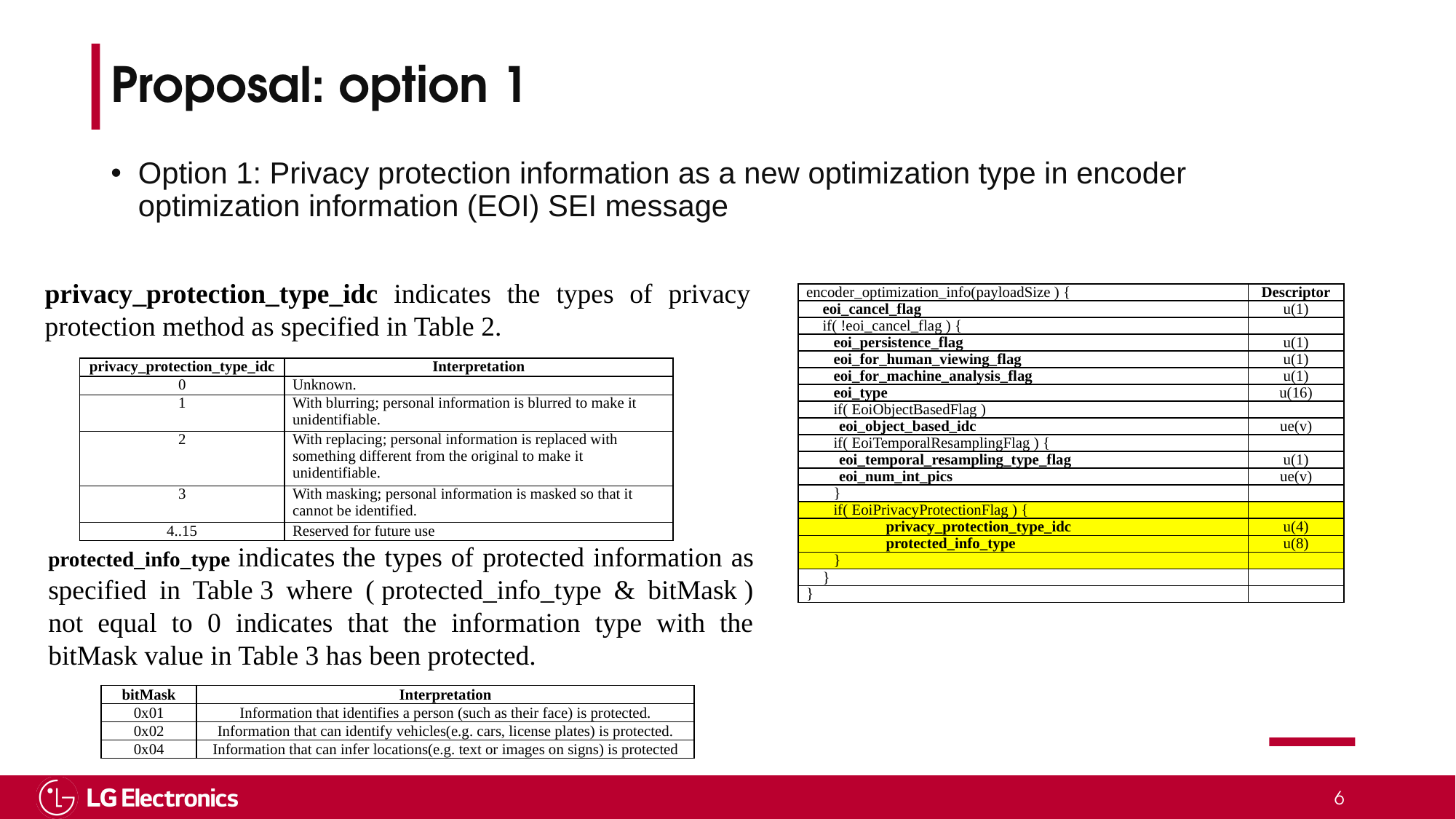

# Proposal: option 1
Option 1: Privacy protection information as a new optimization type in encoder optimization information (EOI) SEI message
privacy_protection_type_idc indicates the types of privacy protection method as specified in Table 2.
| encoder\_optimization\_info(payloadSize ) { | Descriptor |
| --- | --- |
| eoi\_cancel\_flag | u(1) |
| if( !eoi\_cancel\_flag ) { |  |
| eoi\_persistence\_flag | u(1) |
| eoi\_for\_human\_viewing\_flag | u(1) |
| eoi\_for\_machine\_analysis\_flag | u(1) |
| eoi\_type | u(16) |
| if( EoiObjectBasedFlag ) |  |
| eoi\_object\_based\_idc | ue(v) |
| if( EoiTemporalResamplingFlag ) { |  |
| eoi\_temporal\_resampling\_type\_flag | u(1) |
| eoi\_num\_int\_pics | ue(v) |
| } |  |
| if( EoiPrivacyProtectionFlag ) { |  |
| privacy\_protection\_type\_idc | u(4) |
| protected\_info\_type | u(8) |
| } |  |
| } |  |
| } |  |
| privacy\_protection\_type\_idc | Interpretation |
| --- | --- |
| 0 | Unknown. |
| 1 | With blurring; personal information is blurred to make it unidentifiable. |
| 2 | With replacing; personal information is replaced with something different from the original to make it unidentifiable. |
| 3 | With masking; personal information is masked so that it cannot be identified. |
| 4..15 | Reserved for future use |
protected_info_type indicates the types of protected information as specified in Table 3 where ( protected_info_type & bitMask ) not equal to 0 indicates that the information type with the bitMask value in Table 3 has been protected.
| bitMask | Interpretation |
| --- | --- |
| 0x01 | Information that identifies a person (such as their face) is protected. |
| 0x02 | Information that can identify vehicles(e.g. cars, license plates) is protected. |
| 0x04 | Information that can infer locations(e.g. text or images on signs) is protected |
6